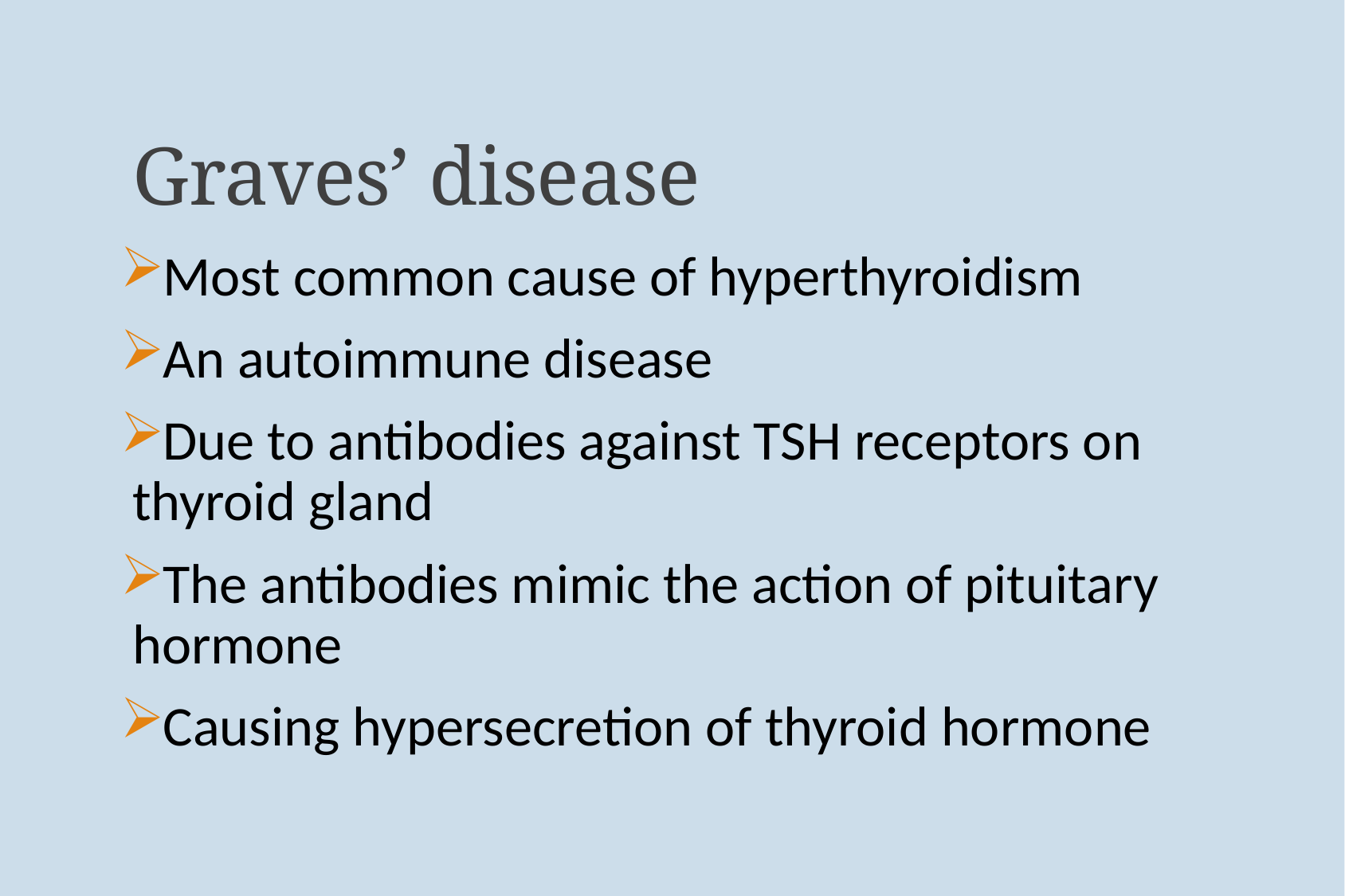

# Graves’ disease
Most common cause of hyperthyroidism
An autoimmune disease
Due to antibodies against TSH receptors on thyroid gland
The antibodies mimic the action of pituitary hormone
Causing hypersecretion of thyroid hormone